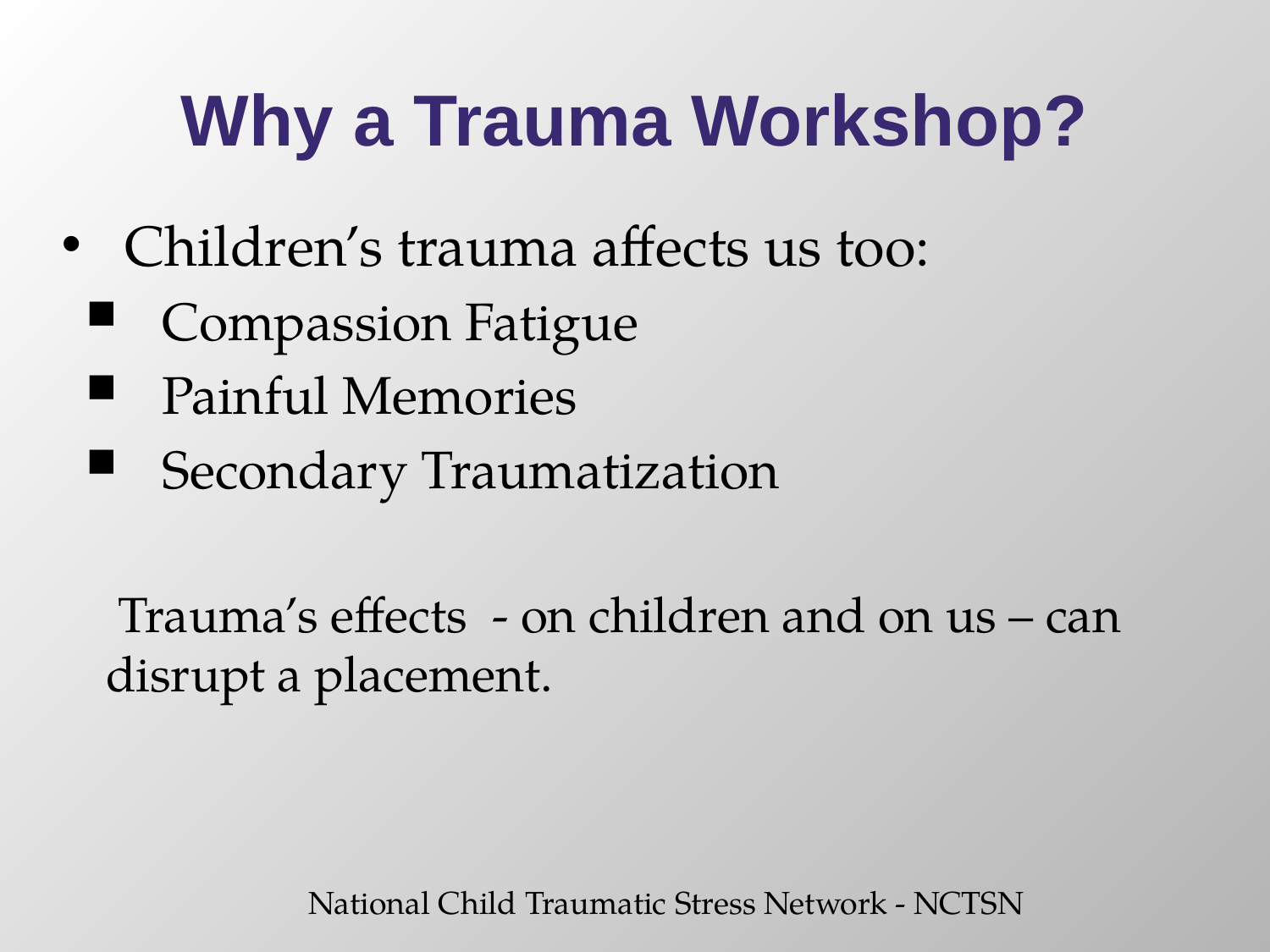

# Why a Trauma Workshop?
Children’s trauma affects us too:
 Compassion Fatigue
 Painful Memories
 Secondary Traumatization

 Trauma’s effects  - on children and on us – can disrupt a placement.
National Child Traumatic Stress Network - NCTSN